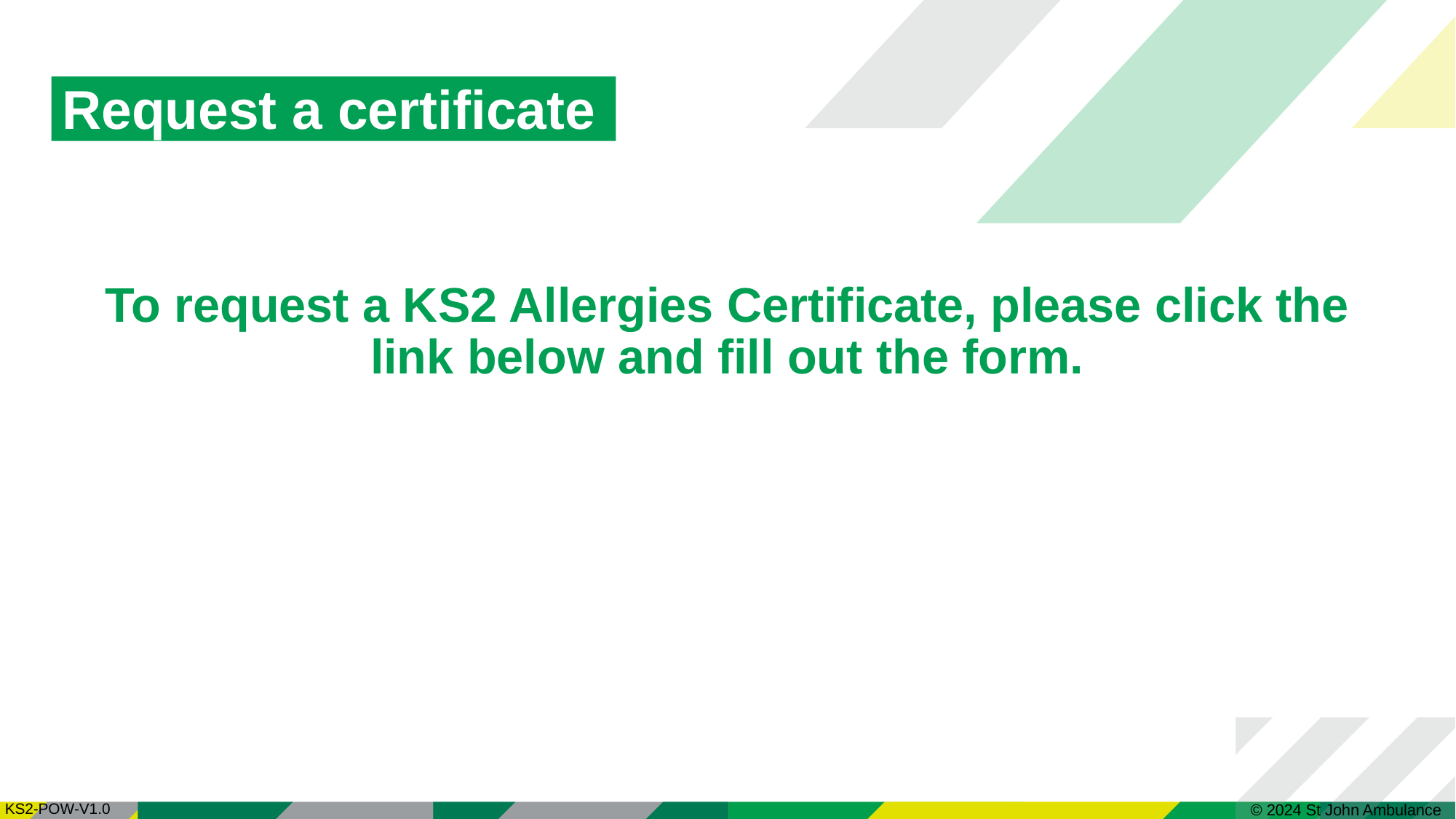

# Request a certificate

To request a KS2 Allergies Certificate, please click the link below and fill out the form.
© 2024 St John Ambulance
| KS2-POW-V1.0 |
| --- |